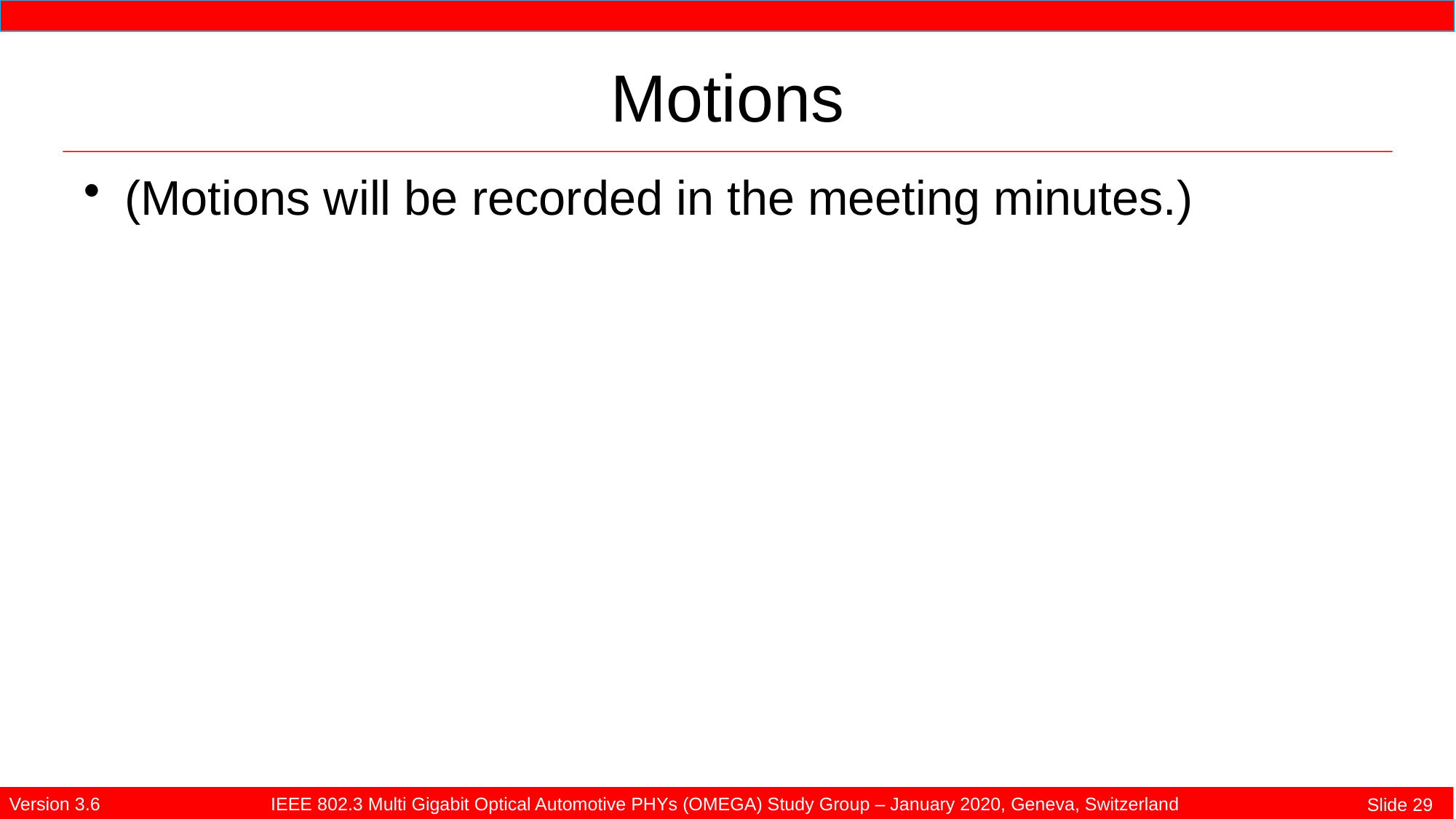

# Motions
(Motions will be recorded in the meeting minutes.)